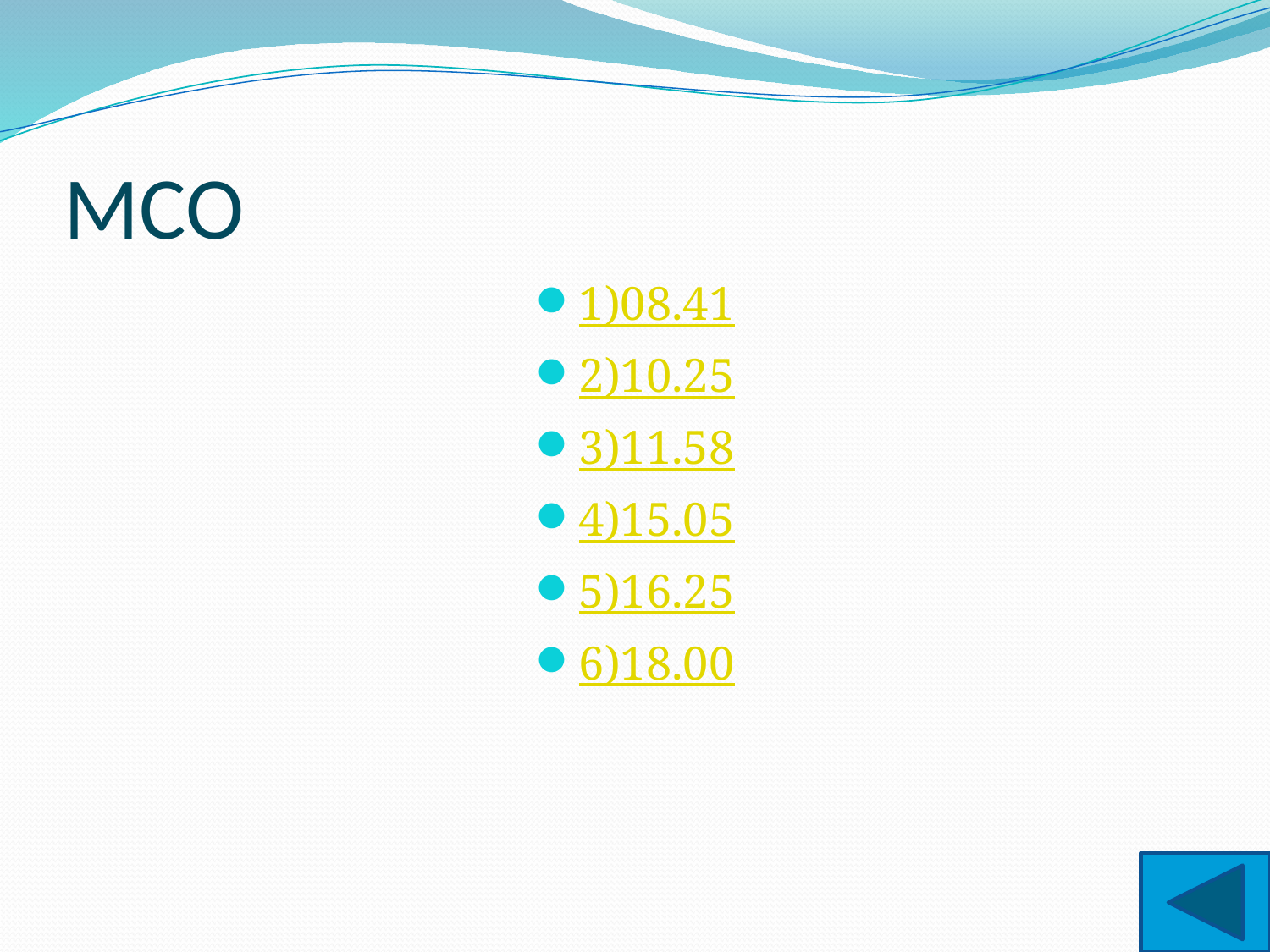

# МСО
1)08.41
2)10.25
3)11.58
4)15.05
5)16.25
6)18.00